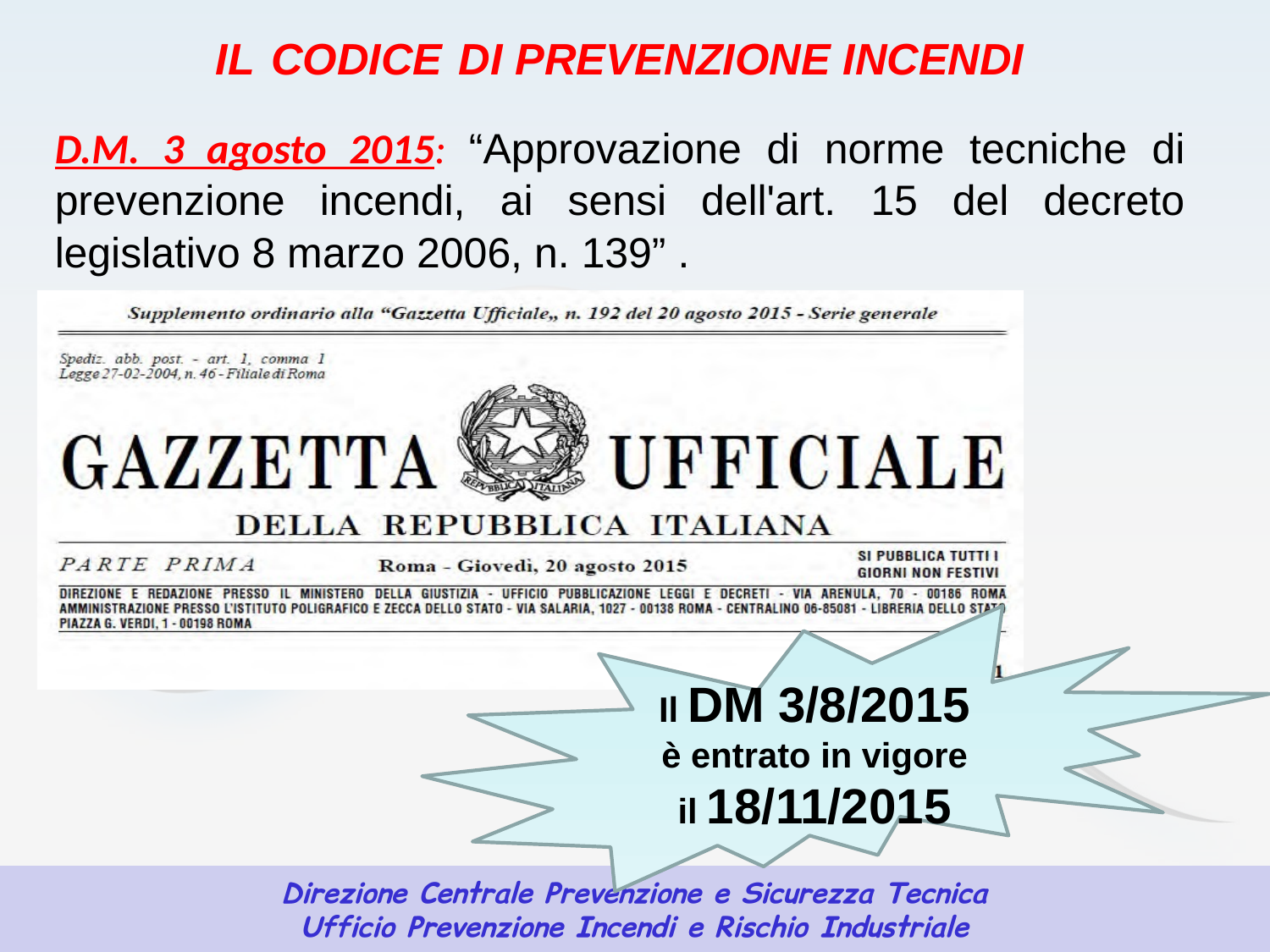

IL CODICE DI PREVENZIONE INCENDI
D.M. 3 agosto 2015: “Approvazione di norme tecniche di prevenzione incendi, ai sensi dell'art. 15 del decreto legislativo 8 marzo 2006, n. 139” .

Il DM 3/8/2015 è entrato in vigore il 18/11/2015